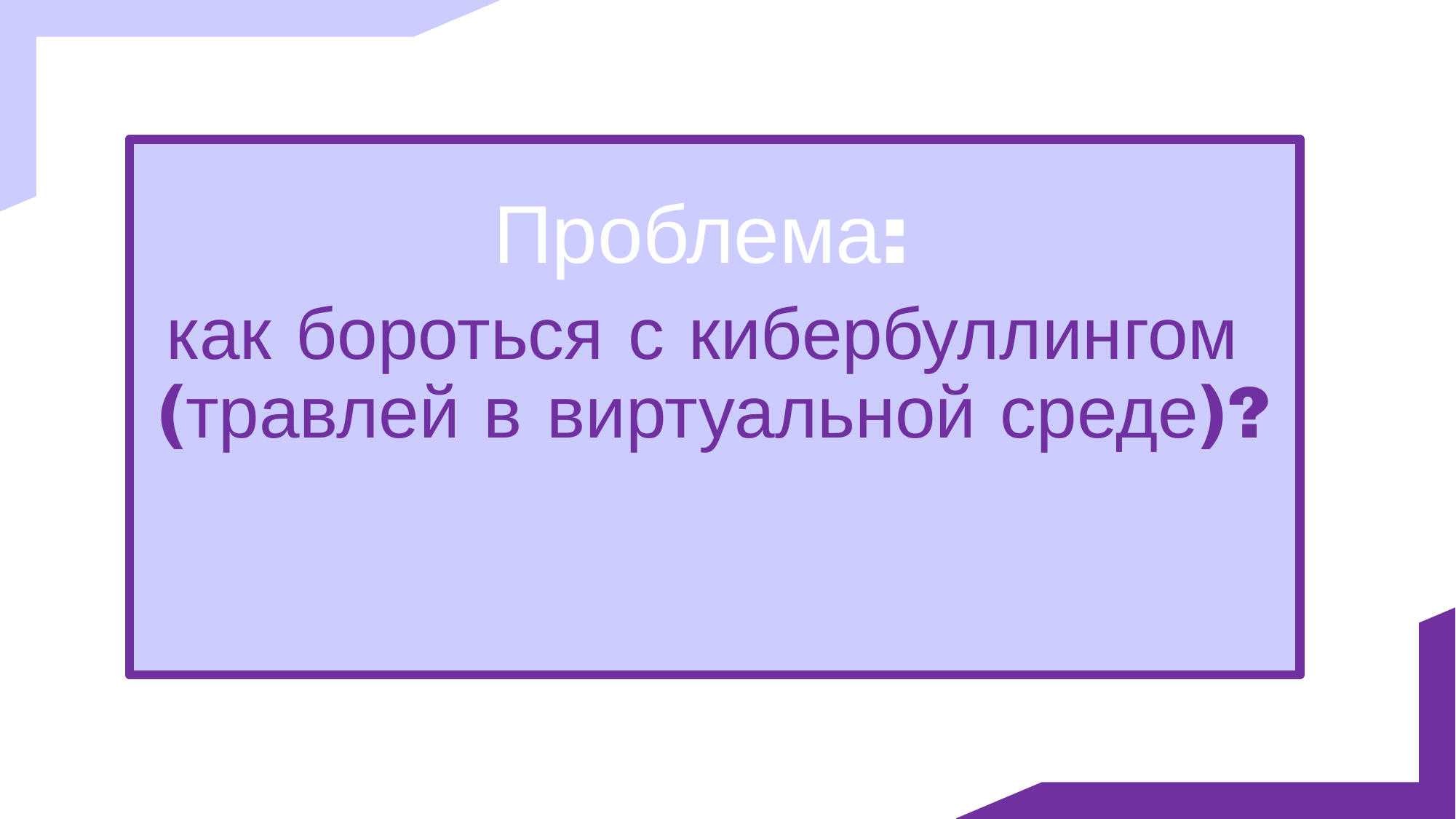

Проблема:
как бороться с кибербуллингом
(травлей в виртуальной среде)?